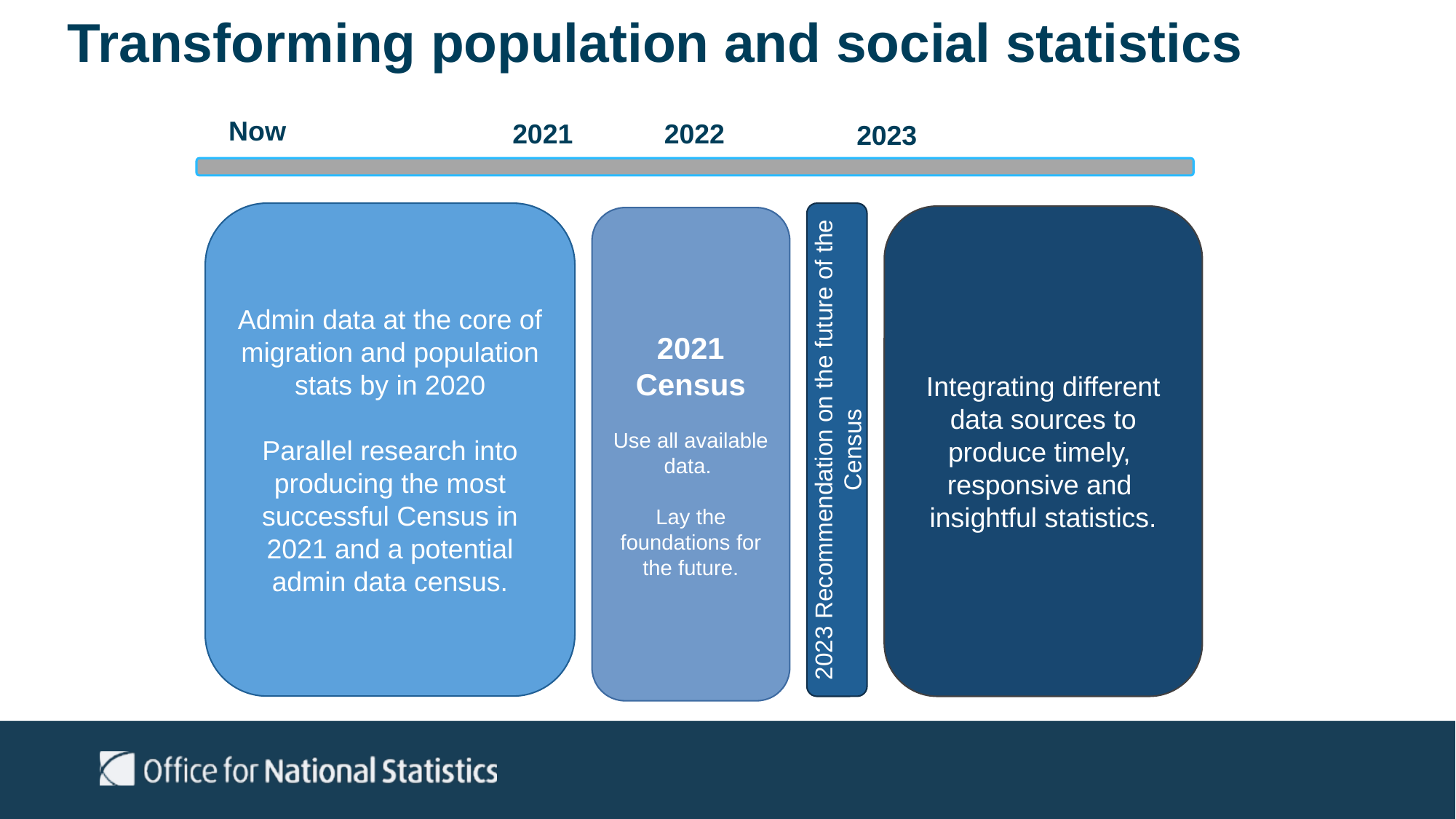

# Transforming population and social statistics
Now
2021            2022
2023

Admin data at the core of migration and population stats by in 2020

Parallel research into producing the most successful Census in 2021 and a potential admin data census.
2023 Recommendation on the future of the Census
Integrating different data sources to produce timely,  responsive and  insightful statistics.
2021 Census

Use all available data.

Lay the foundations for the future.